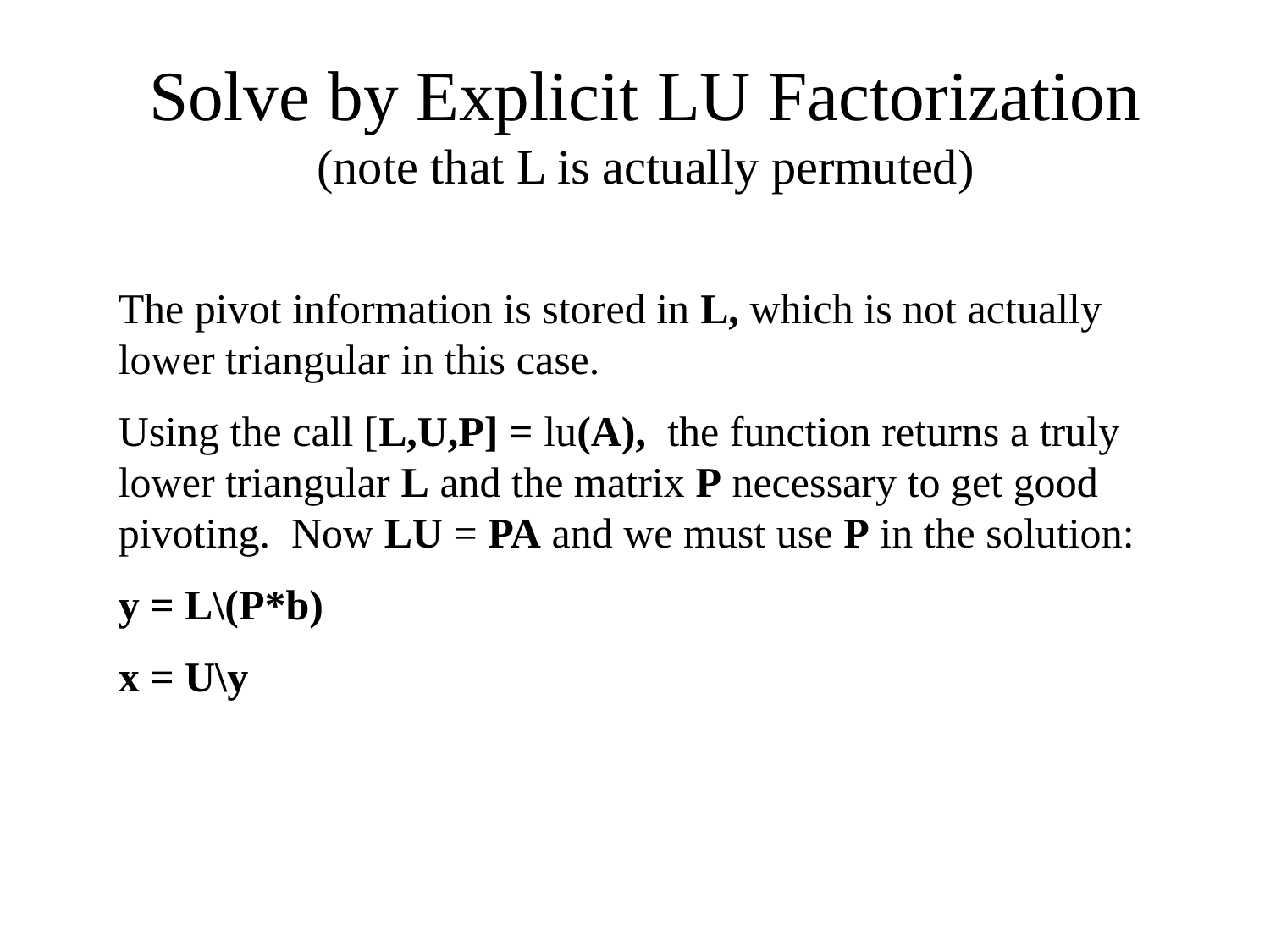

# Solve by Explicit LU Factorization (note that L is actually permuted)
The pivot information is stored in L, which is not actually lower triangular in this case.
Using the call [L,U,P] = lu(A),  the function returns a truly lower triangular L and the matrix P necessary to get good pivoting.  Now LU = PA and we must use P in the solution:
y = L\(P*b)
x = U\y